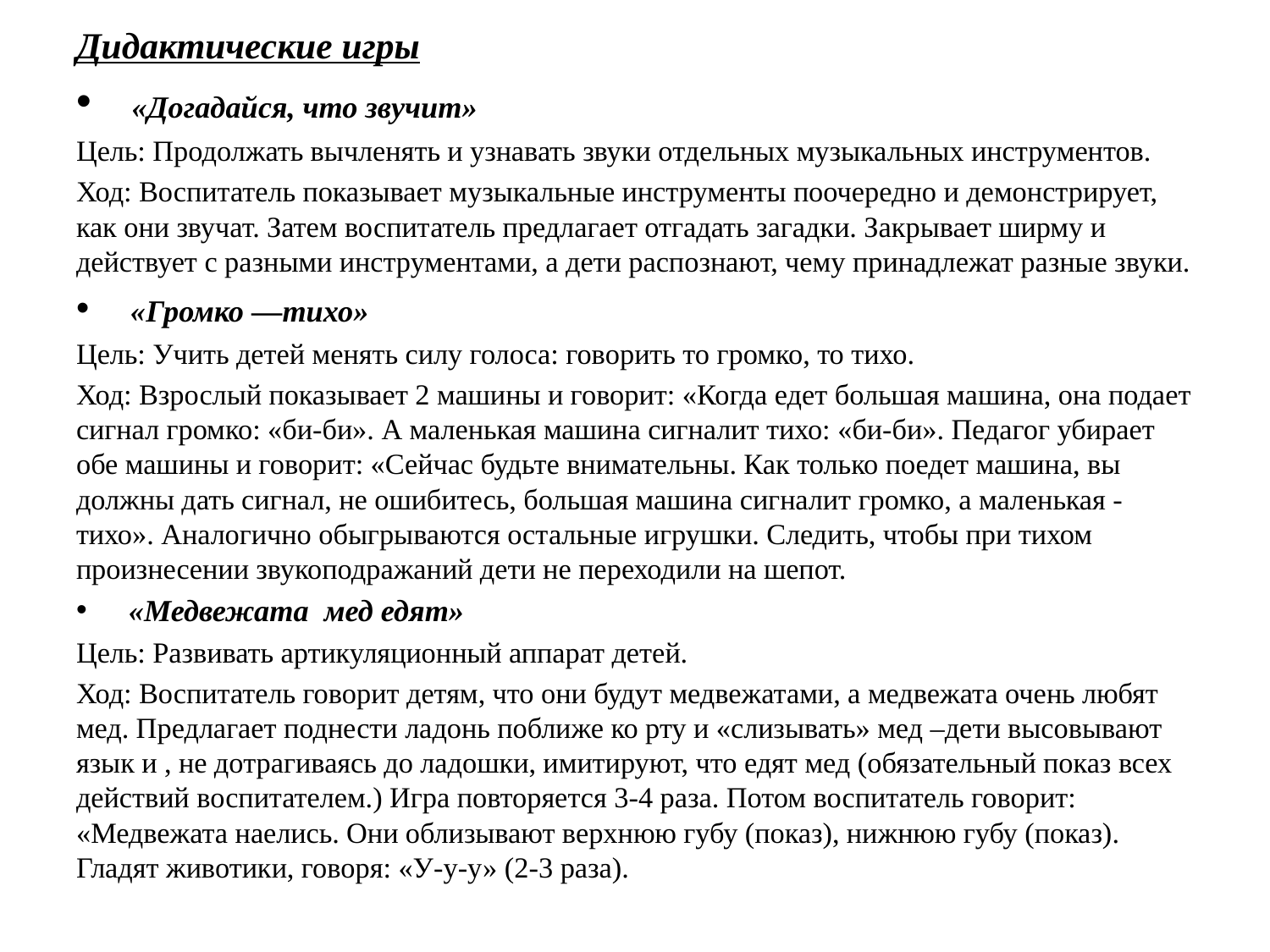

Дидактические игры
 «Догадайся, что звучит»
Цель: Продолжать вычленять и узнавать звуки отдельных музыкальных инструментов.
Ход: Воспитатель показывает музыкальные инструменты поочередно и демонстрирует, как они звучат. Затем воспитатель предлагает отгадать загадки. Закрывает ширму и действует с разными инструментами, а дети распознают, чему принадлежат разные звуки.
 «Громко —тихо»
Цель: Учить детей менять силу голоса: говорить то громко, то тихо.
Ход: Взрослый показывает 2 машины и говорит: «Когда едет большая машина, она подает сигнал громко: «би-би». А маленькая машина сигналит тихо: «би-би». Педагог убирает обе машины и говорит: «Сейчас будьте внимательны. Как только поедет машина, вы должны дать сигнал, не ошибитесь, большая машина сигналит громко, а маленькая -тихо». Аналогично обыгрываются остальные игрушки. Следить, чтобы при тихом произнесении звукоподражаний дети не переходили на шепот.
 «Медвежата  мед едят»
Цель: Развивать артикуляционный аппарат детей.
Ход: Воспитатель говорит детям, что они будут медвежатами, а медвежата очень любят мед. Предлагает поднести ладонь поближе ко рту и «слизывать» мед –дети высовывают язык и , не дотрагиваясь до ладошки, имитируют, что едят мед (обязательный показ всех действий воспитателем.) Игра повторяется 3-4 раза. Потом воспитатель говорит: «Медвежата наелись. Они облизывают верхнюю губу (показ), нижнюю губу (показ). Гладят животики, говоря: «У-у-у» (2-3 раза).
#